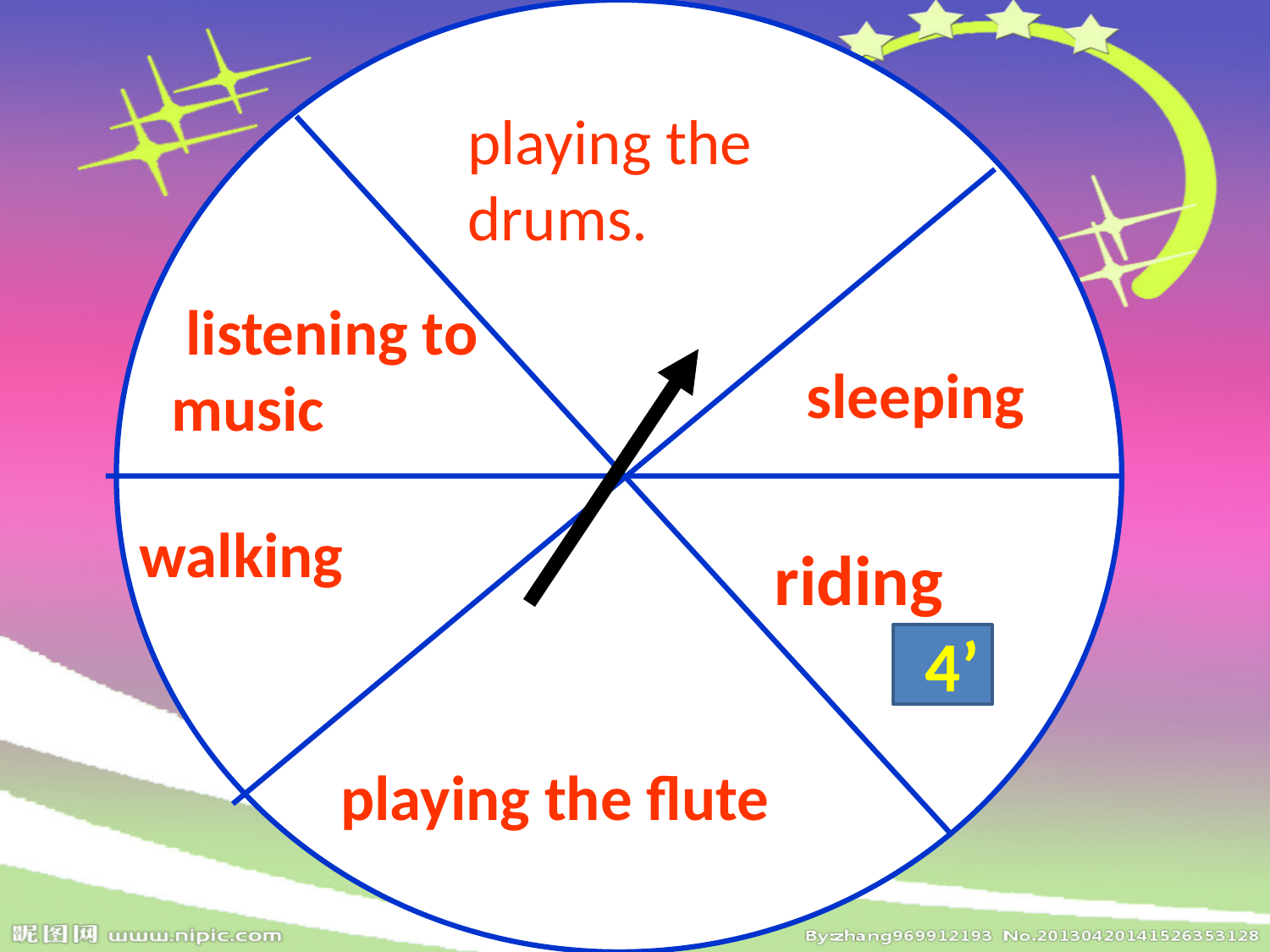

playing the drums.

 listening to music

sleeping

walking
riding
4’

playing the flute